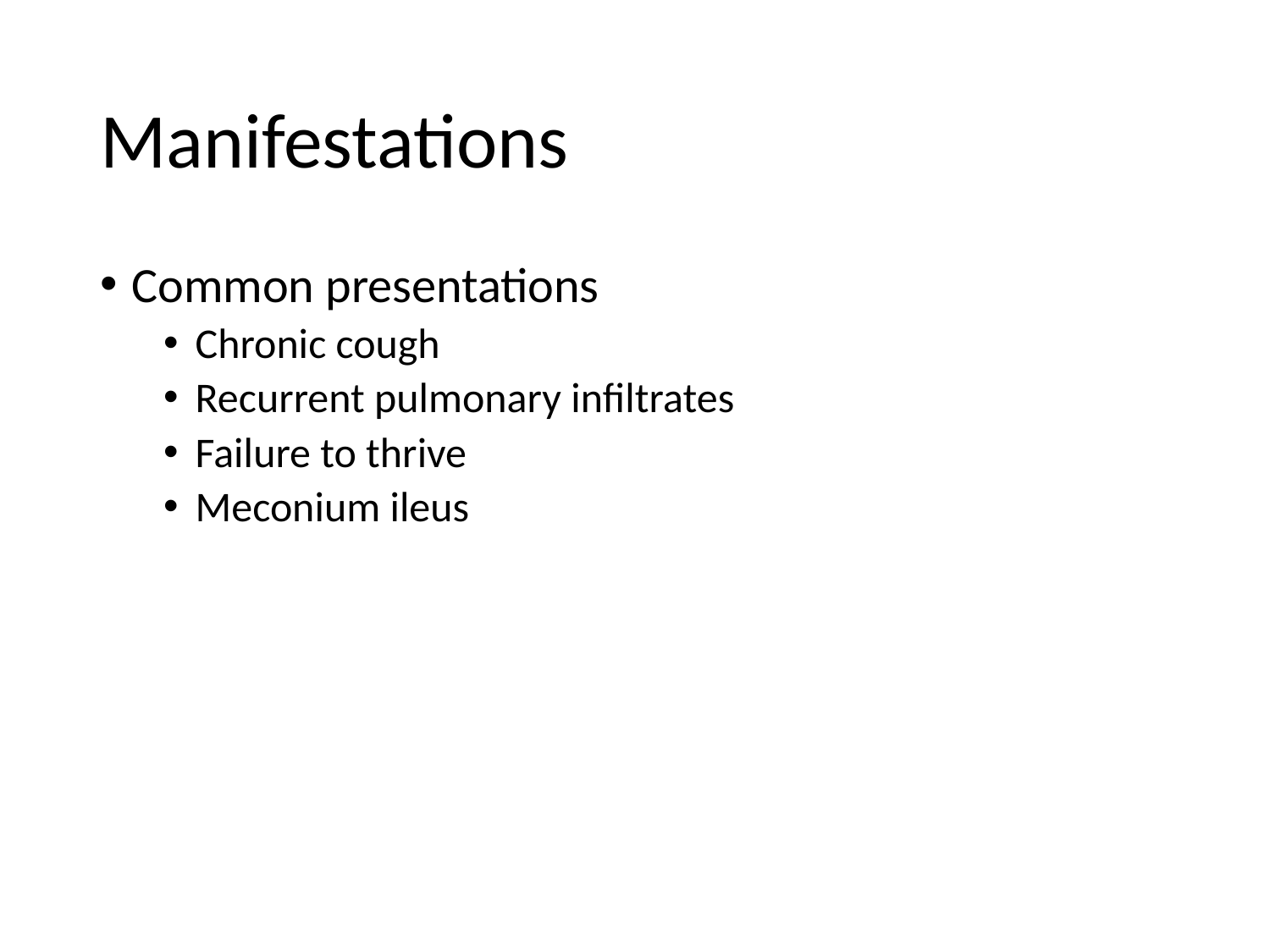

# Manifestations
Common presentations
Chronic cough
Recurrent pulmonary infiltrates
Failure to thrive
Meconium ileus